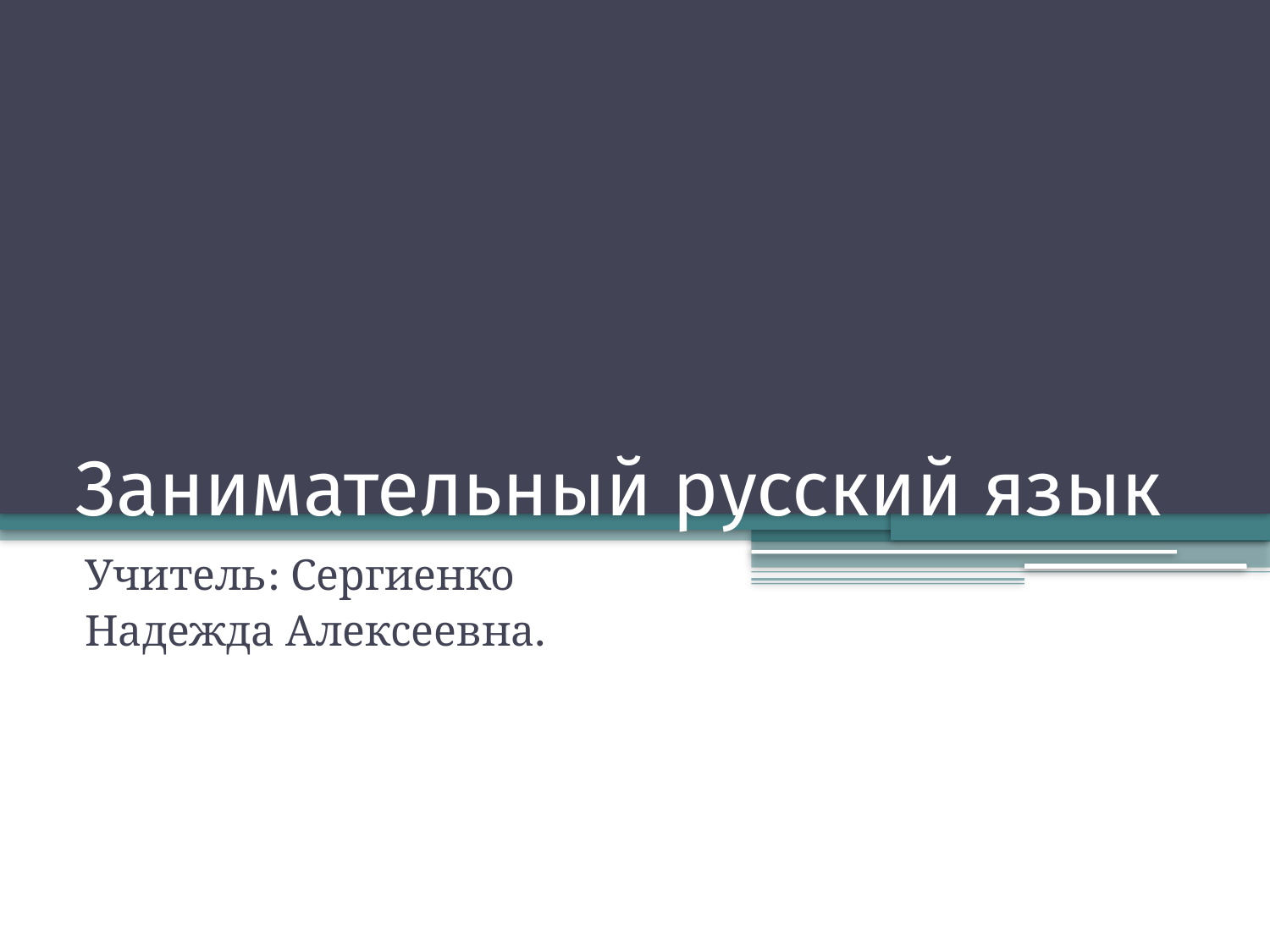

# Занимательный русский язык
Учитель: Сергиенко
Надежда Алексеевна.